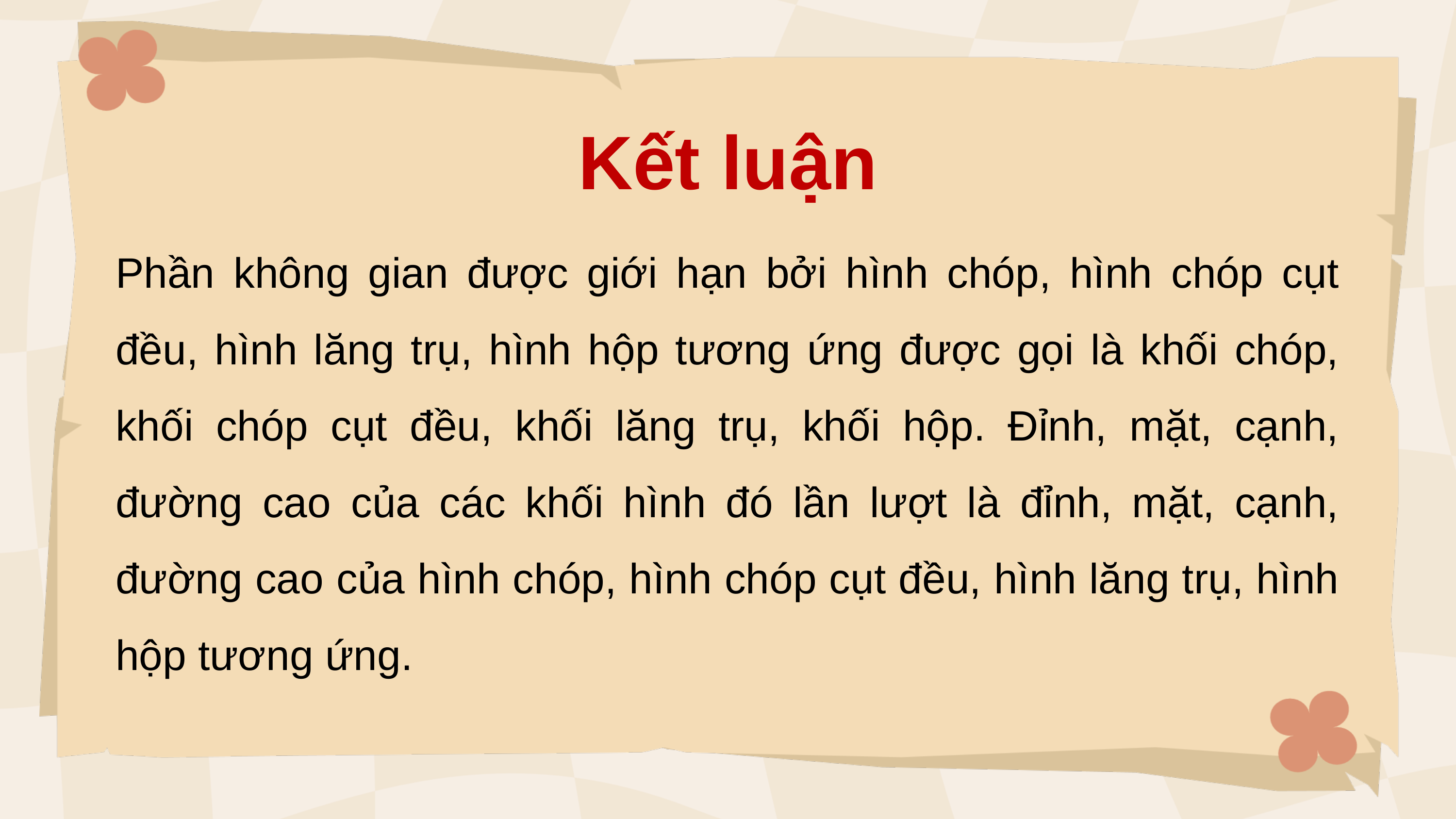

Kết luận
Phần không gian được giới hạn bởi hình chóp, hình chóp cụt đều, hình lăng trụ, hình hộp tương ứng được gọi là khối chóp, khối chóp cụt đều, khối lăng trụ, khối hộp. Đỉnh, mặt, cạnh, đường cao của các khối hình đó lần lượt là đỉnh, mặt, cạnh, đường cao của hình chóp, hình chóp cụt đều, hình lăng trụ, hình hộp tương ứng.